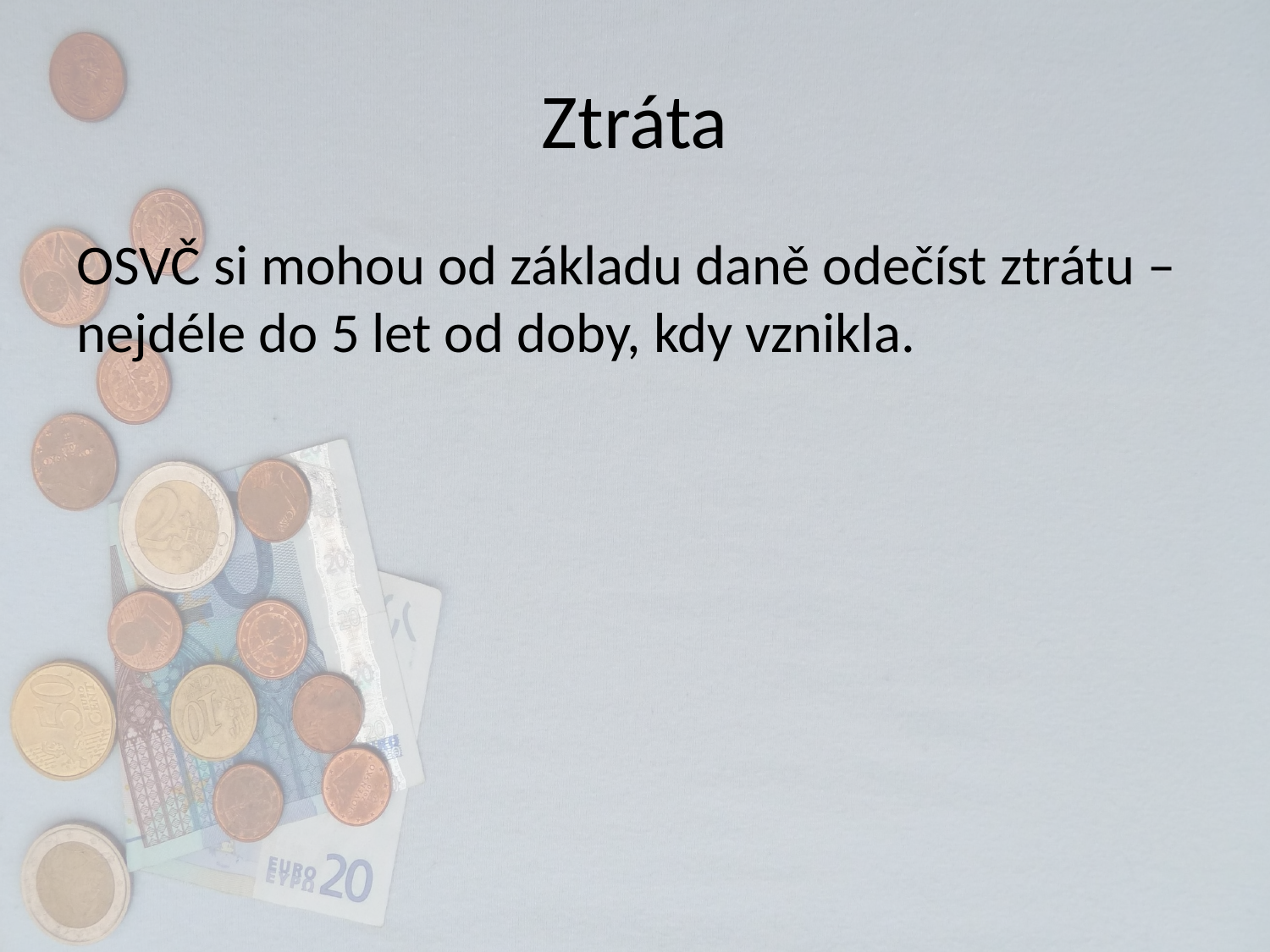

# Ztráta
OSVČ si mohou od základu daně odečíst ztrátu – nejdéle do 5 let od doby, kdy vznikla.